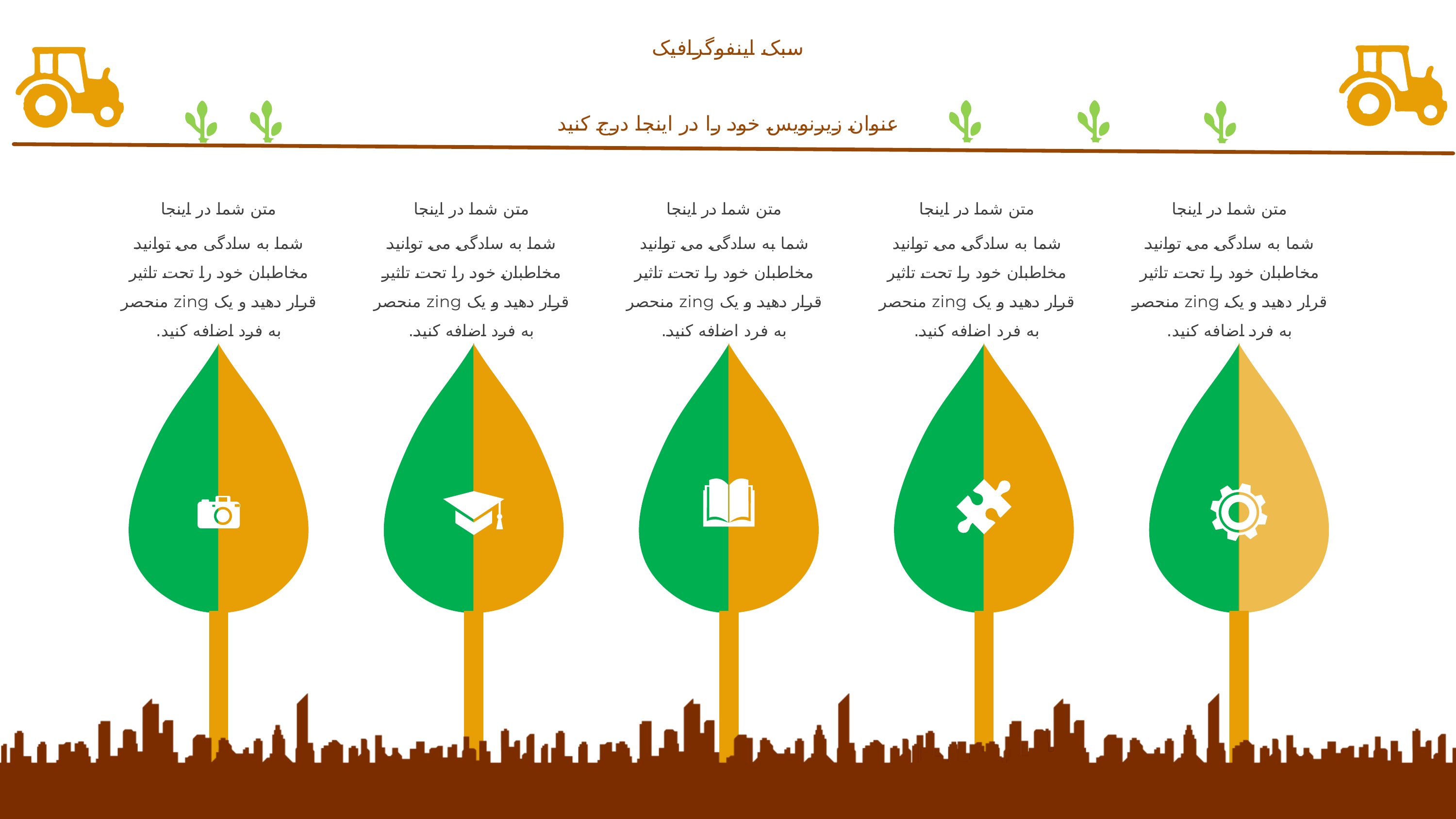

سبک اینفوگرافیک

عنوان زیرنویس خود را در اینجا درج کنید

متن شما در اینجا
متن شما در اینجا
متن شما در اینجا
متن شما در اینجا
متن شما در اینجا
شما به سادگی می توانید مخاطبان خود را تحت تاثیر قرار دهید و یک zing منحصر به فرد اضافه کنید.
شما به سادگی می توانید مخاطبان خود را تحت تاثیر قرار دهید و یک zing منحصر به فرد اضافه کنید.
شما به سادگی می توانید مخاطبان خود را تحت تاثیر قرار دهید و یک zing منحصر به فرد اضافه کنید.
شما به سادگی می توانید مخاطبان خود را تحت تاثیر قرار دهید و یک zing منحصر به فرد اضافه کنید.
شما به سادگی می توانید مخاطبان خود را تحت تاثیر قرار دهید و یک zing منحصر به فرد اضافه کنید.